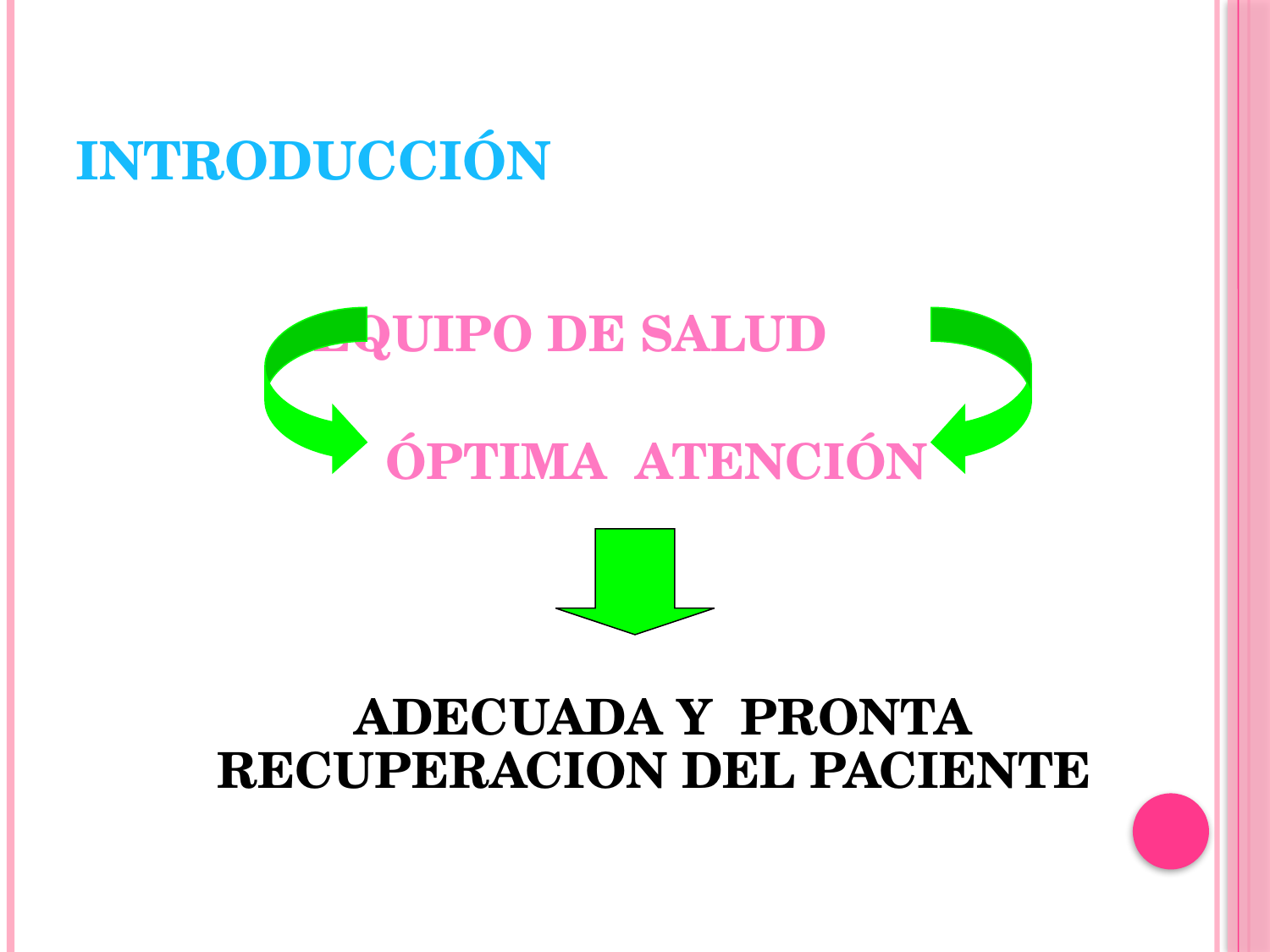

# Introducción

    EQUIPO DE SALUD

   ÓPTIMA  ATENCIÓN

     ADECUADA Y  PRONTA  RECUPERACION DEL PACIENTE